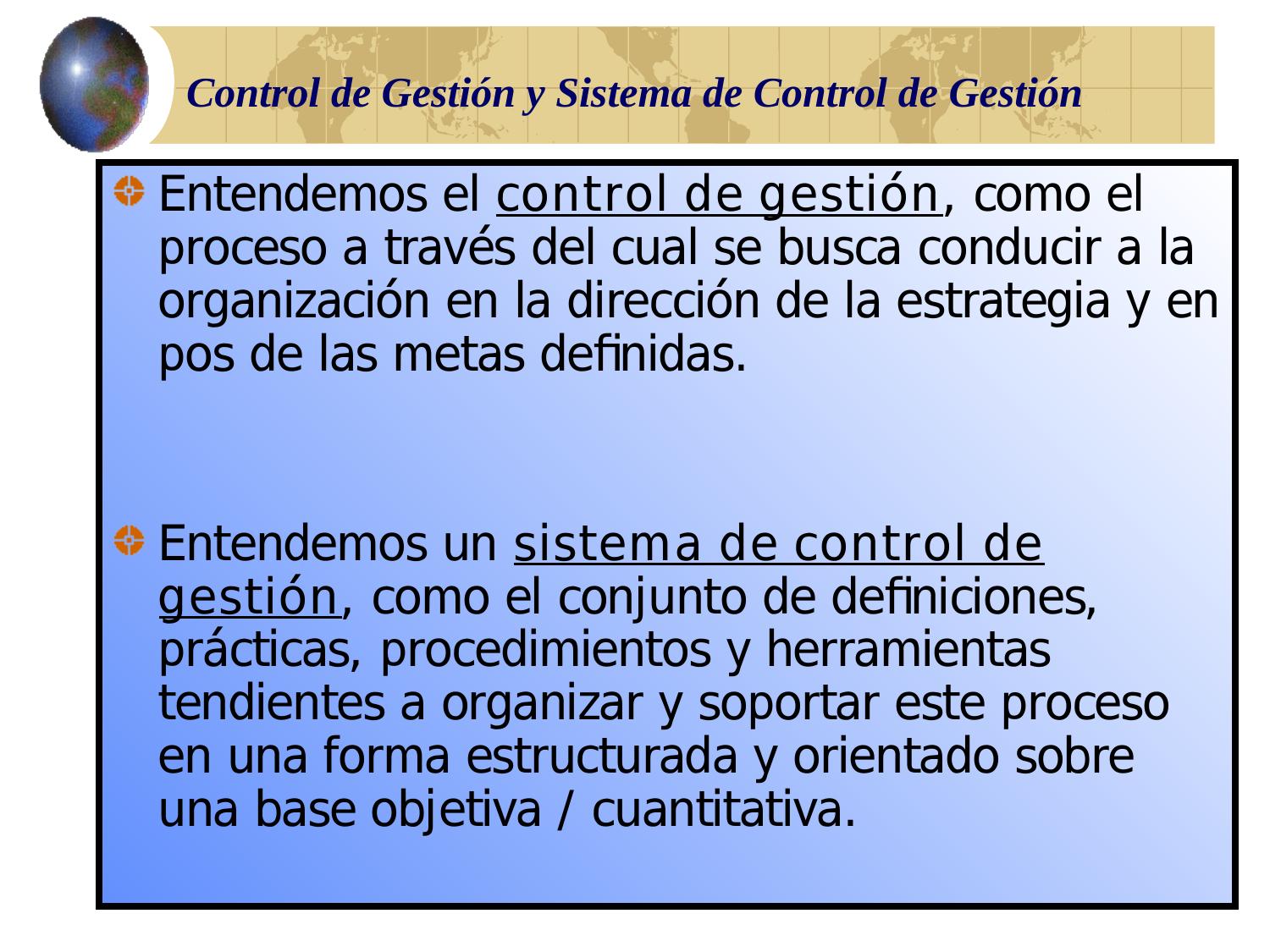

# Control de Gestión y Sistema de Control de Gestión
Entendemos el control de gestión, como el proceso a través del cual se busca conducir a la organización en la dirección de la estrategia y en pos de las metas definidas.

Entendemos un sistema de control de gestión, como el conjunto de definiciones, prácticas, procedimientos y herramientas tendientes a organizar y soportar este proceso en una forma estructurada y orientado sobre una base objetiva / cuantitativa.